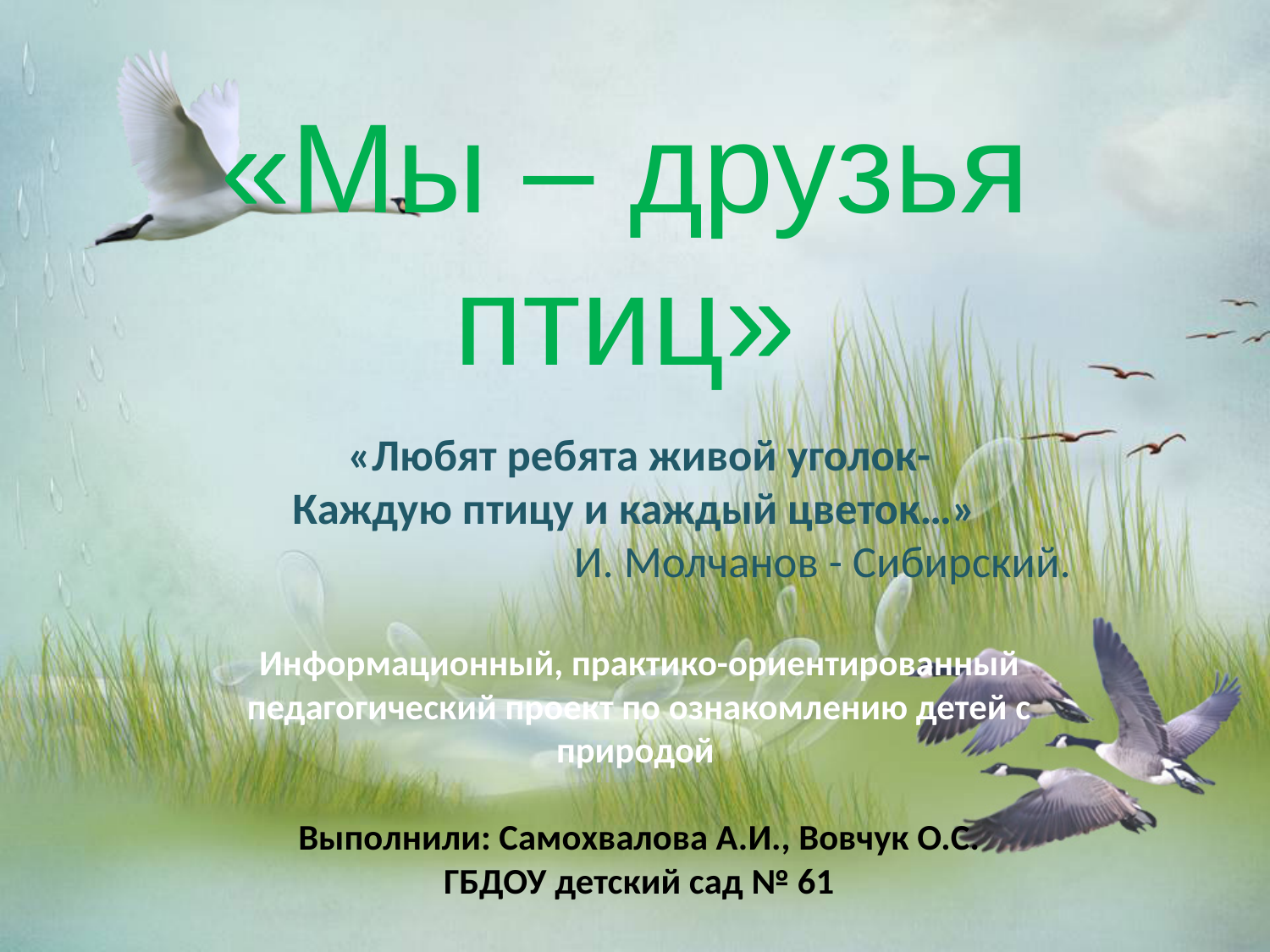

«Мы – друзья птиц»

«Любят ребята живой уголок-
Каждую птицу и каждый цветок…»
И. Молчанов - Сибирский.

Информационный, практико-ориентированный педагогический проект по ознакомлению детей с природой

Выполнили: Самохвалова А.И., Вовчук О.С.
ГБДОУ детский сад № 61